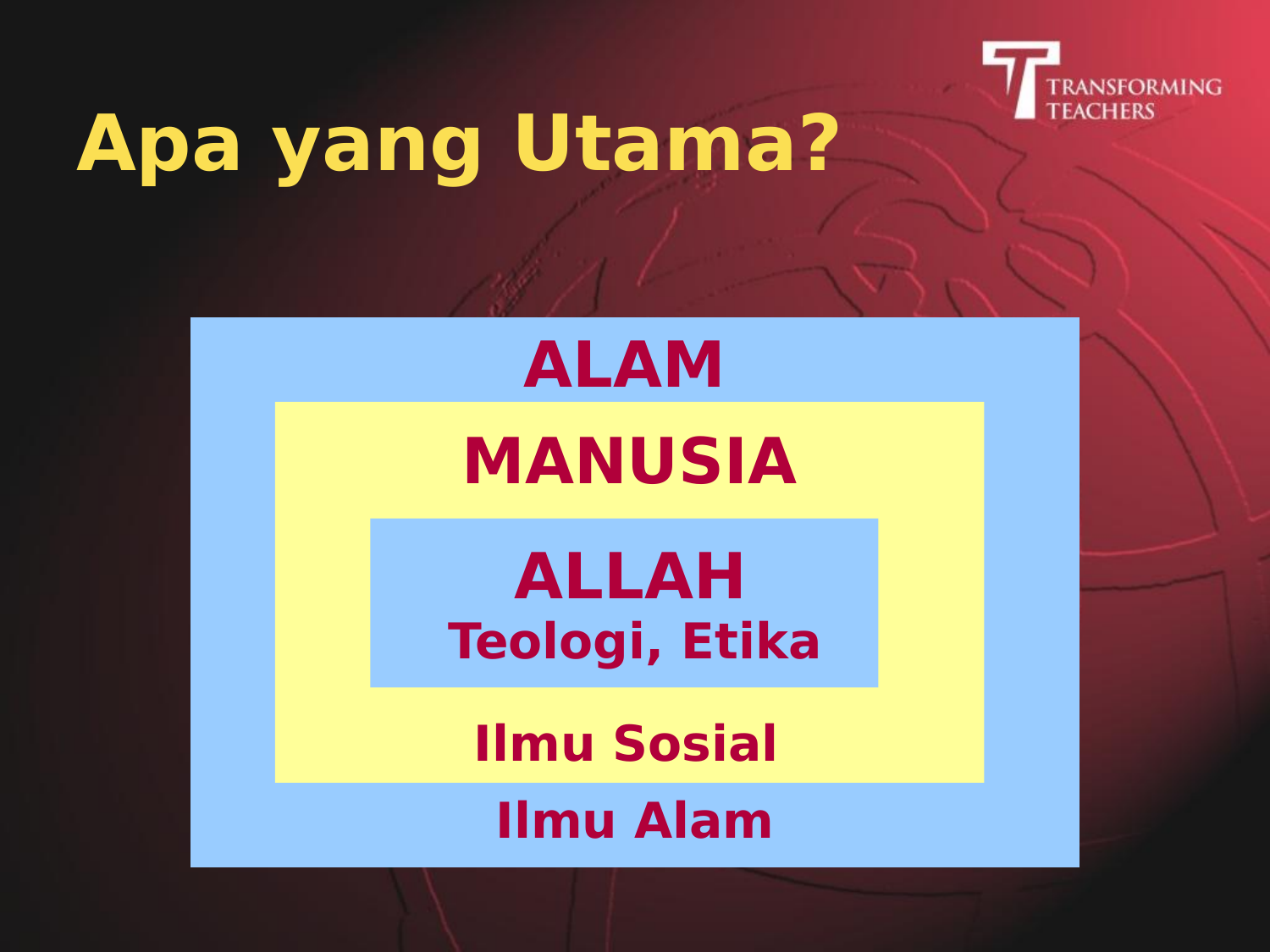

# Apa yang Utama?

ALAM

MANUSIA

ALLAH
Teologi, Etika
Ilmu Sosial
Ilmu Alam